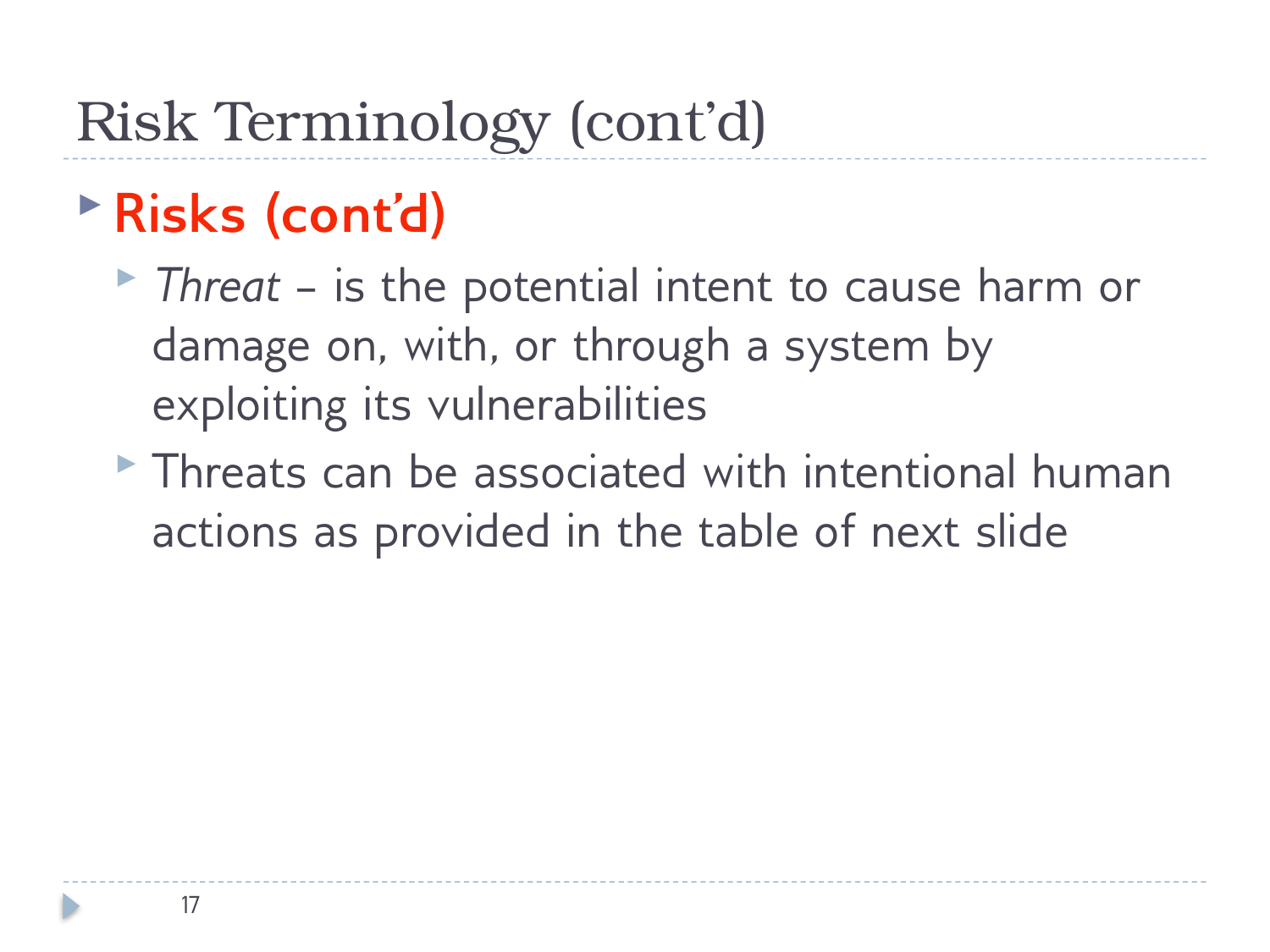

# Risk Terminology (cont’d)
Risks (cont’d)
Threat – is the potential intent to cause harm or damage on, with, or through a system by exploiting its vulnerabilities
Threats can be associated with intentional human actions as provided in the table of next slide

17